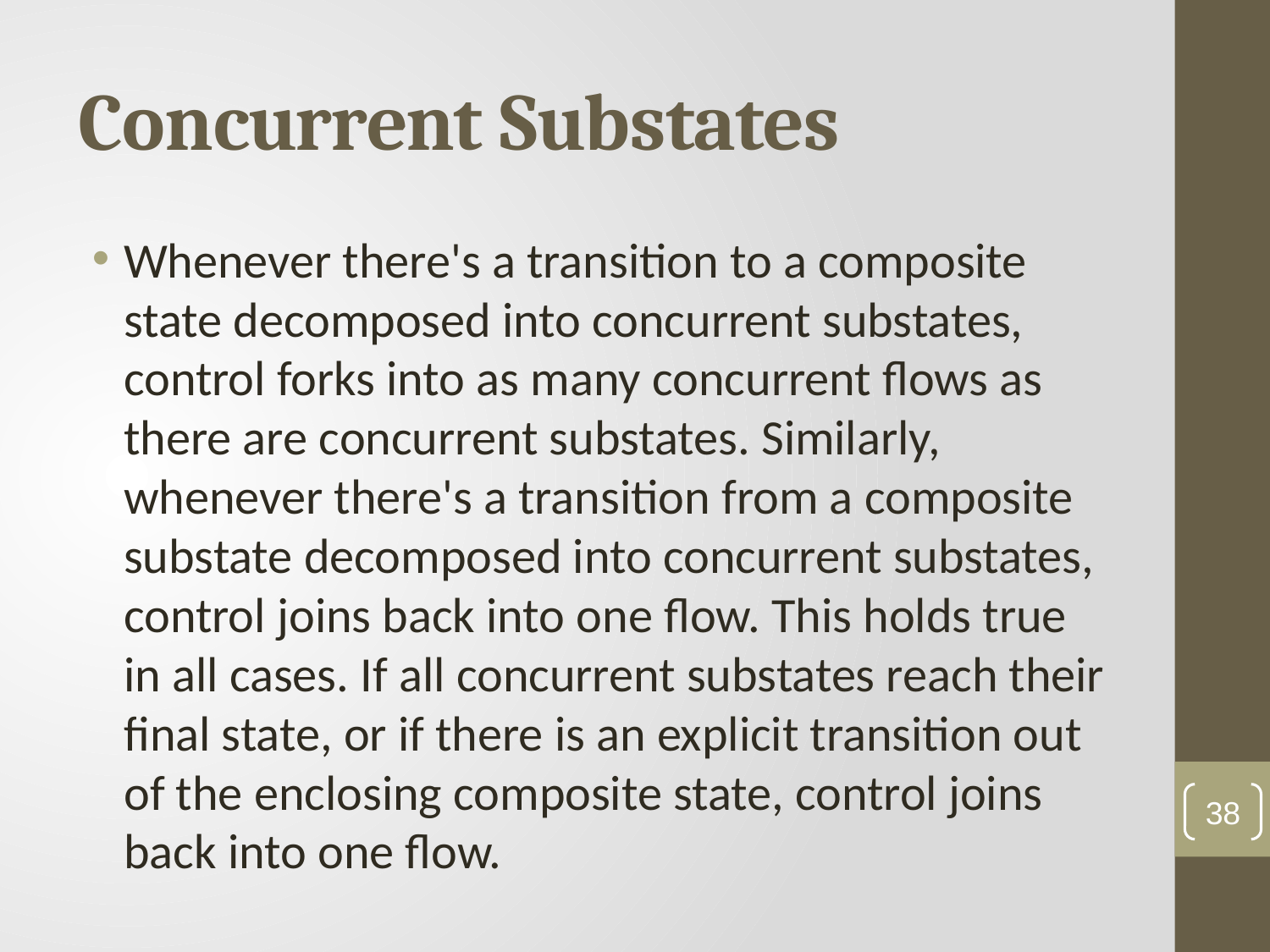

# Concurrent Substates
Whenever there's a transition to a composite state decomposed into concurrent substates, control forks into as many concurrent flows as there are concurrent substates. Similarly, whenever there's a transition from a composite substate decomposed into concurrent substates, control joins back into one flow. This holds true in all cases. If all concurrent substates reach their final state, or if there is an explicit transition out of the enclosing composite state, control joins back into one flow.

38